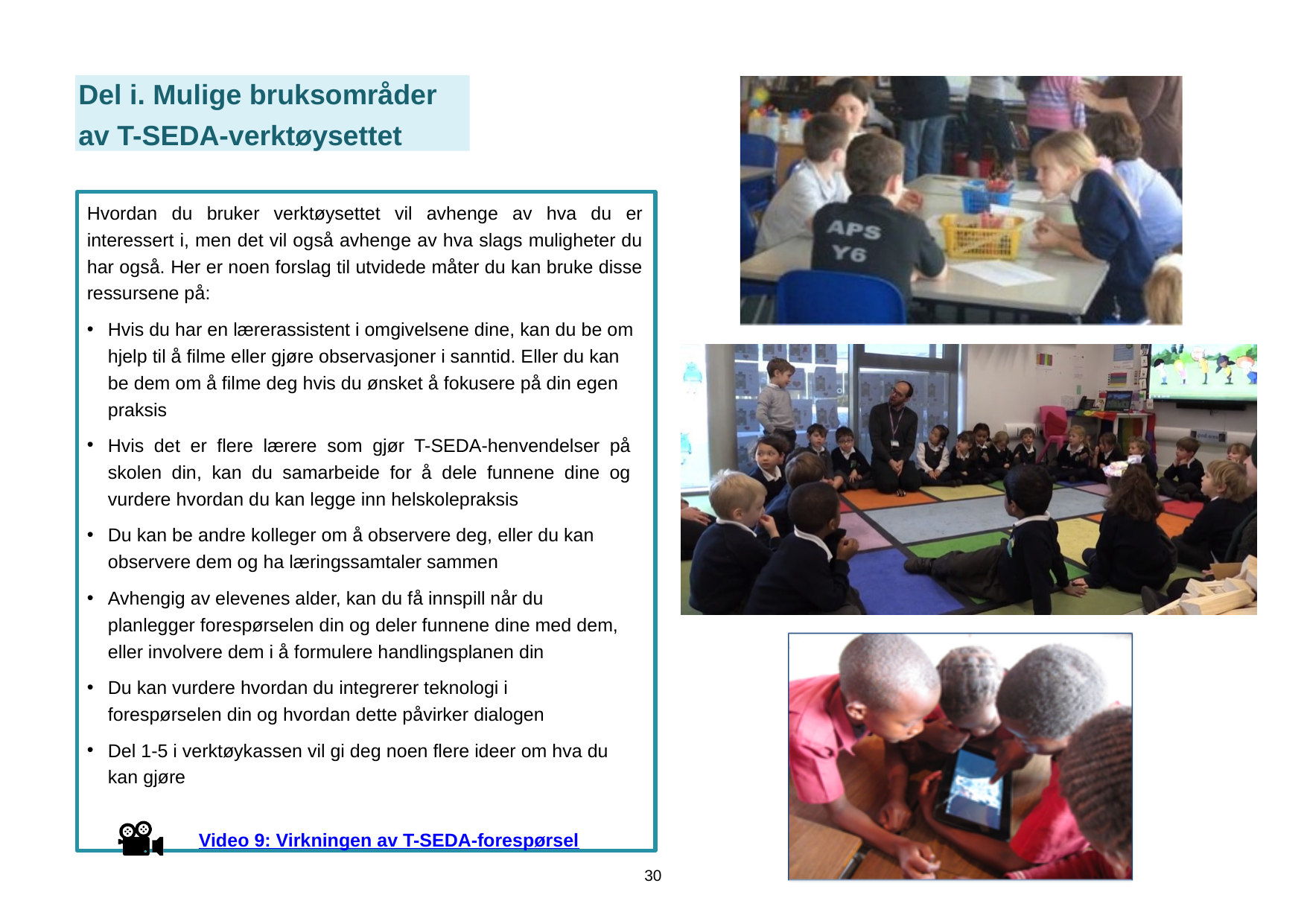

Del i. Mulige bruksområder
av T-SEDA-verktøysettet

Hvordan du bruker verktøysettet vil avhenge av hva du er interessert i, men det vil også avhenge av hva slags muligheter du har også. Her er noen forslag til utvidede måter du kan bruke disse ressursene på:
Hvis du har en lærerassistent i omgivelsene dine, kan du be om hjelp til å filme eller gjøre observasjoner i sanntid. Eller du kan be dem om å filme deg hvis du ønsket å fokusere på din egen praksis
Hvis det er flere lærere som gjør T-SEDA-henvendelser på skolen din, kan du samarbeide for å dele funnene dine og vurdere hvordan du kan legge inn helskolepraksis
Du kan be andre kolleger om å observere deg, eller du kan observere dem og ha læringssamtaler sammen
Avhengig av elevenes alder, kan du få innspill når du planlegger forespørselen din og deler funnene dine med dem, eller involvere dem i å formulere handlingsplanen din
Du kan vurdere hvordan du integrerer teknologi i forespørselen din og hvordan dette påvirker dialogen
Del 1-5 i verktøykassen vil gi deg noen flere ideer om hva du kan gjøre
	Video 9: Virkningen av T-SEDA-forespørsel

30